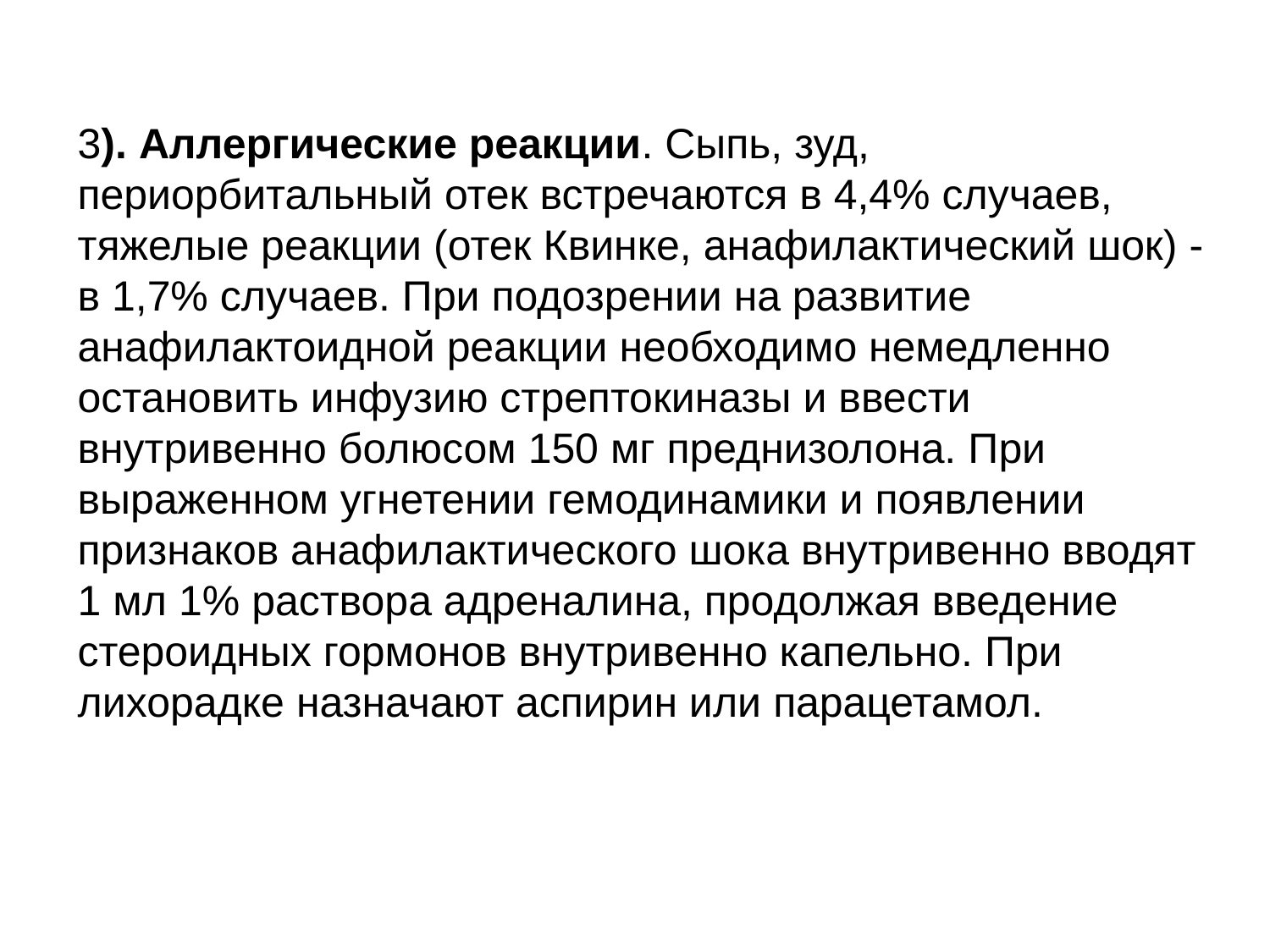

3). Аллергические реакции. Сыпь, зуд, периорбитальный отек встре­чаются в 4,4% случаев, тяжелые реакции (отек Квинке, анафилактический шок) - в 1,7% случаев. При подозрении на развитие анафилактоидной реакции необходимо немедленно остановить инфузию стрептокиназы и ввести внутривенно болюсом 150 мг преднизолона. При выраженном угнетении гемодинамики и по­явлении признаков анафилактического шока внутривенно вводят 1 мл 1% раствора адреналина, продолжая введение стероидных гормонов внутривенно капельно. При лихорадке назначают аспирин или парацетамол.